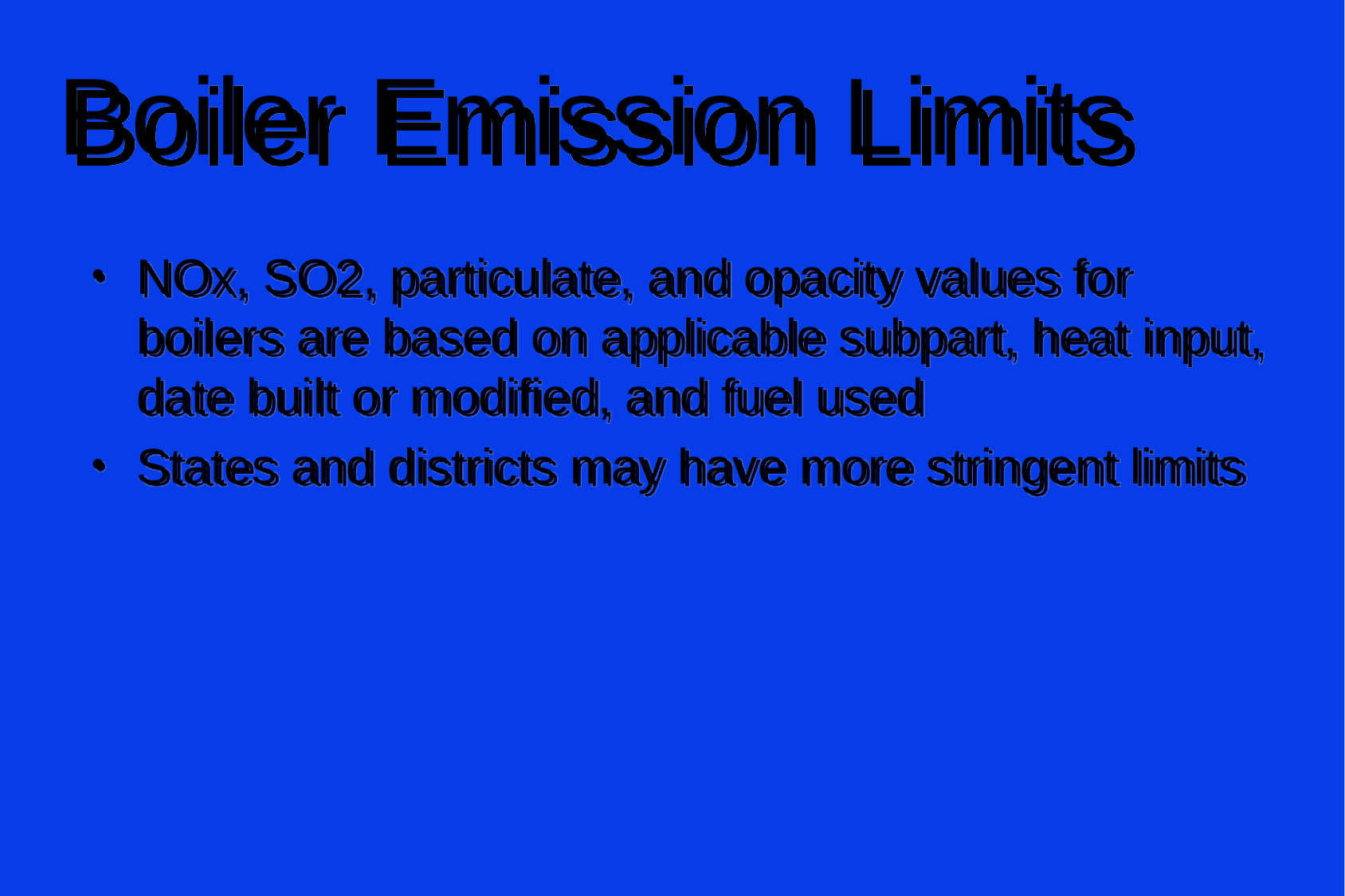

# Boiler Emission Limits
NOx, SO2, particulate, and opacity values for boilers are based on applicable subpart, heat input, date built or modified, and fuel used
States and districts may have more stringent limits